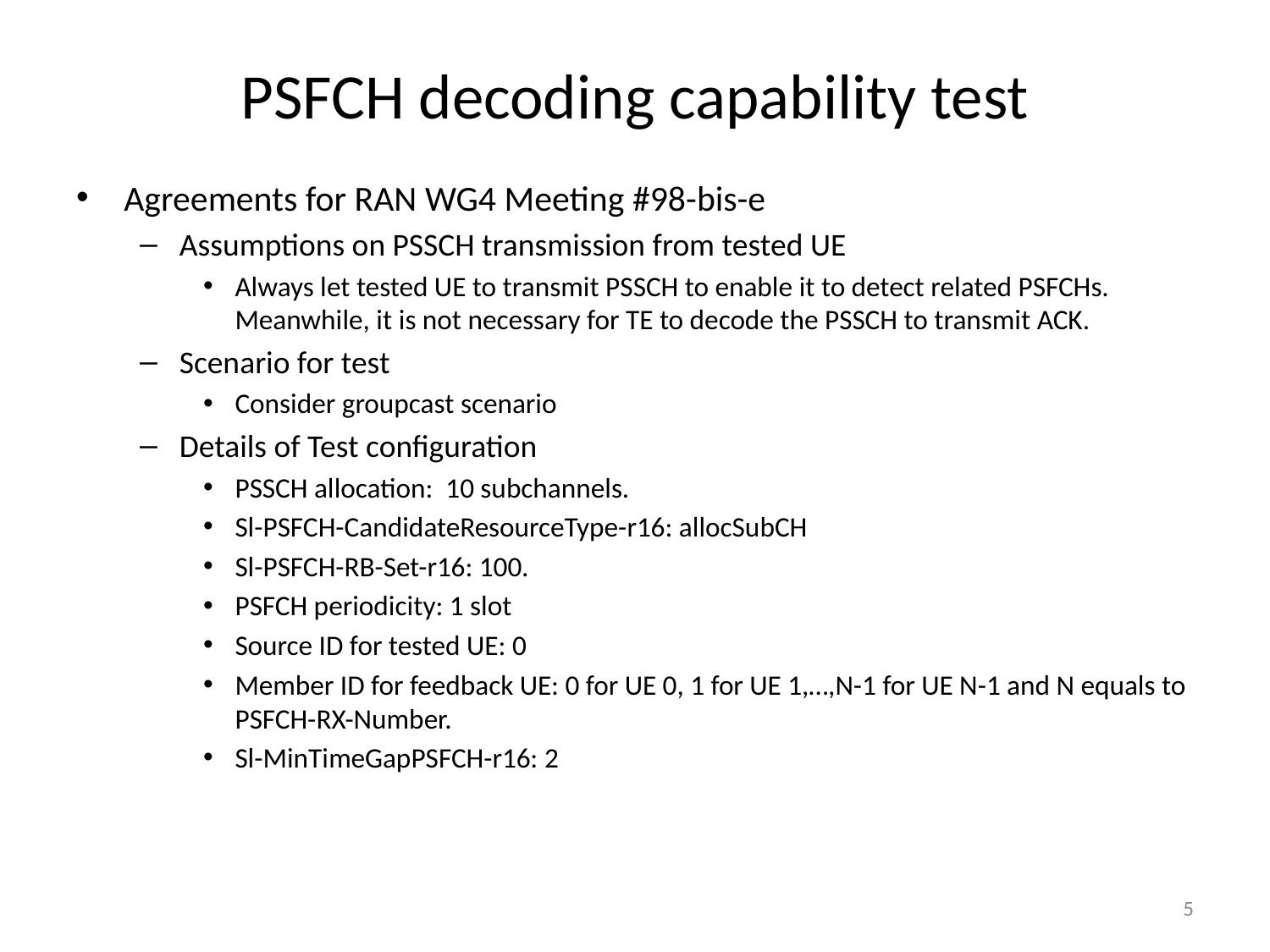

# PSFCH decoding capability test
Agreements for RAN WG4 Meeting #98-bis-e
Assumptions on PSSCH transmission from tested UE
Always let tested UE to transmit PSSCH to enable it to detect related PSFCHs. Meanwhile, it is not necessary for TE to decode the PSSCH to transmit ACK.
Scenario for test
Consider groupcast scenario
Details of Test configuration
PSSCH allocation:  10 subchannels.
Sl-PSFCH-CandidateResourceType-r16: allocSubCH
Sl-PSFCH-RB-Set-r16: 100.
PSFCH periodicity: 1 slot
Source ID for tested UE: 0
Member ID for feedback UE: 0 for UE 0, 1 for UE 1,…,N-1 for UE N-1 and N equals to PSFCH-RX-Number.
Sl-MinTimeGapPSFCH-r16: 2
5